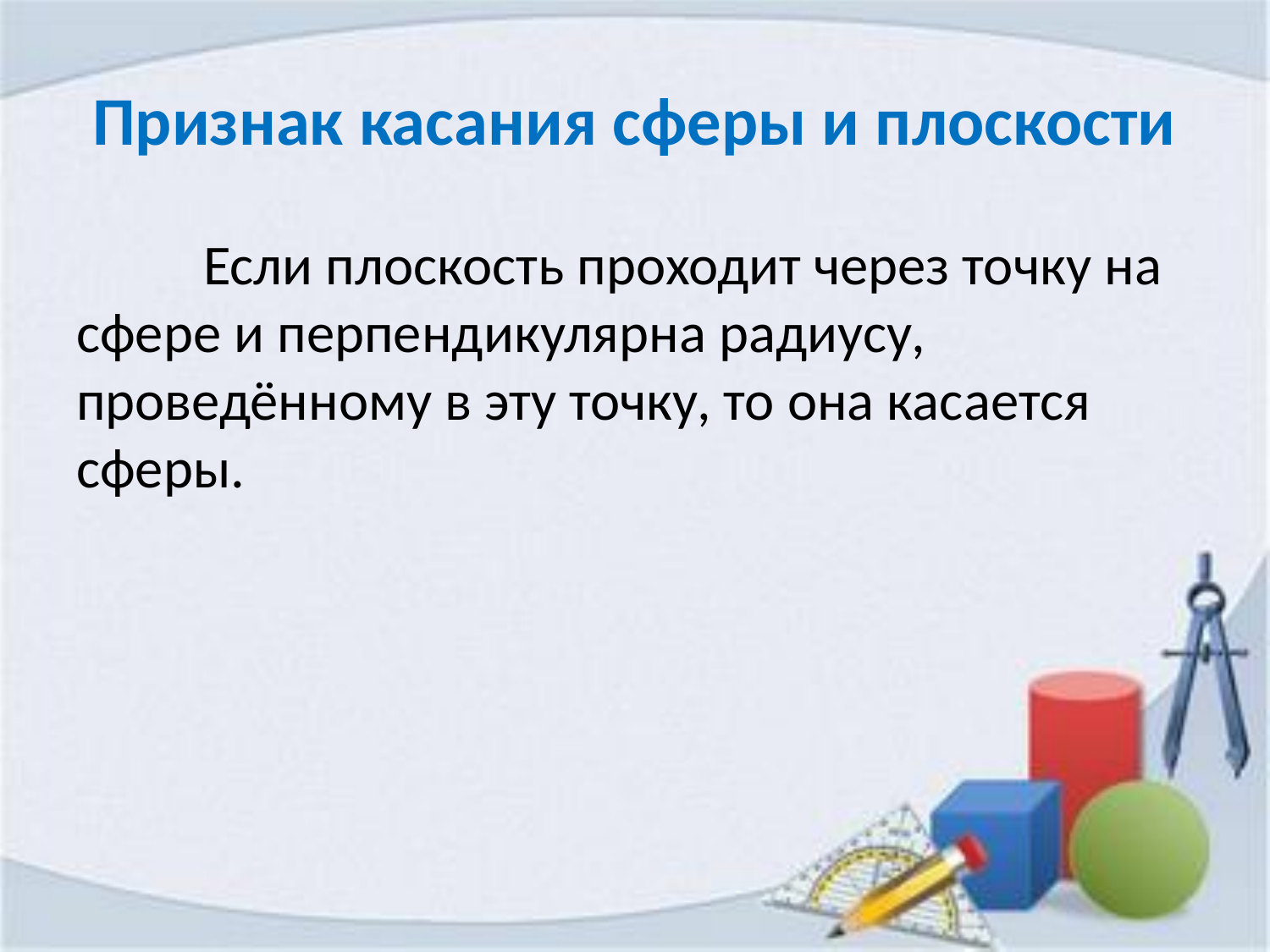

# Признак касания сферы и плоскости
	Если плоскость проходит через точку на сфере и перпендикулярна радиусу, проведённому в эту точку, то она касается сферы.